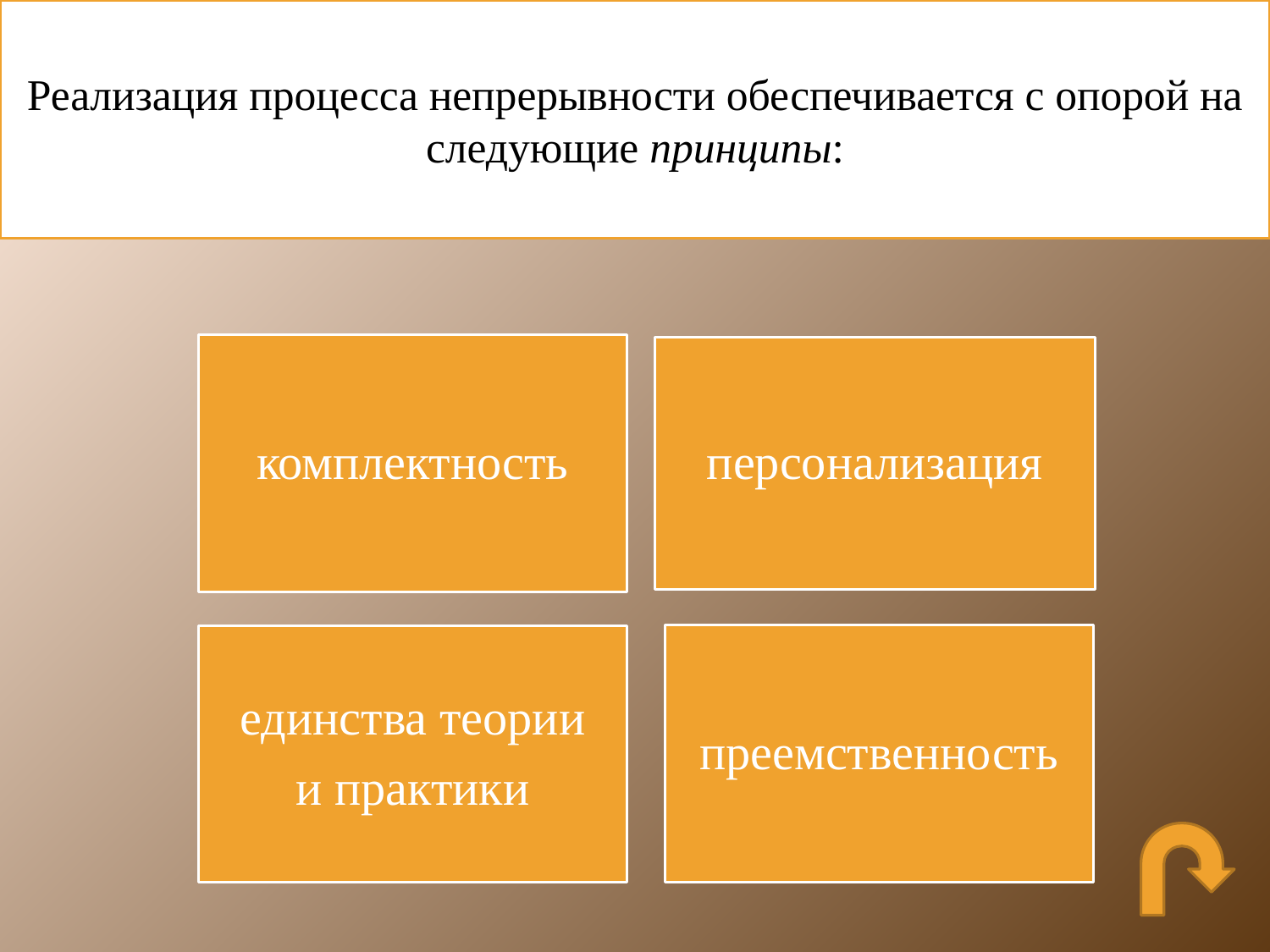

# Реализация процесса непрерывности обеспечивается с опорой на следующие принципы:
комплектность
персонализация
единства теории
и практики
преемственность